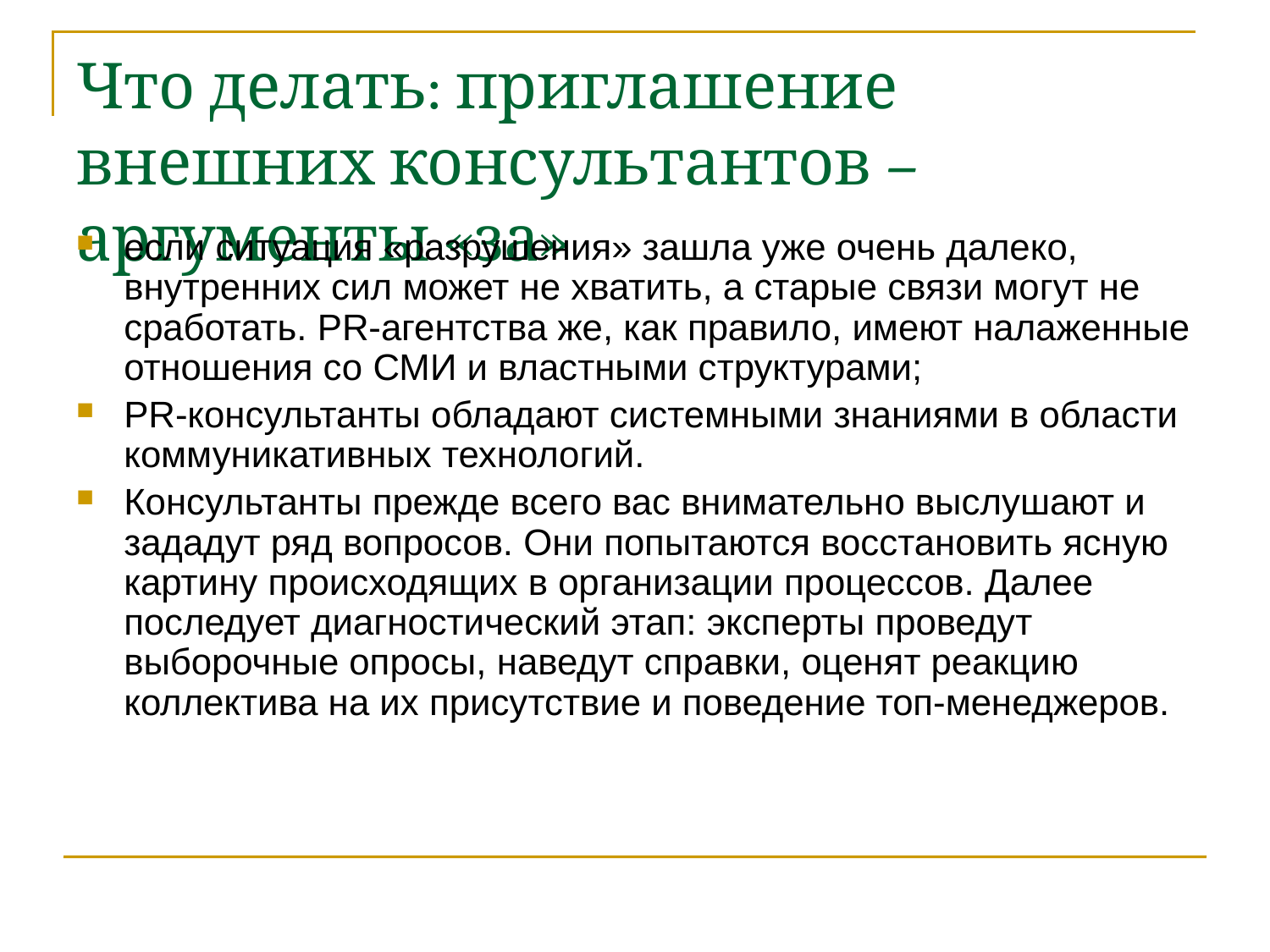

Что делать: приглашение внешних консультантов – аргументы «за»
если ситуация «разрушения» зашла уже очень далеко, внутренних сил может не хватить, а старые связи могут не сработать. PR-агентства же, как правило, имеют налаженные отношения со СМИ и властными структурами;
PR-консультанты обладают системными знаниями в области коммуникативных технологий.
Консультанты прежде всего вас внимательно выслушают и зададут ряд вопросов. Они попытаются восстановить ясную картину происходящих в организации процессов. Далее последует диагностический этап: эксперты проведут выборочные опросы, наведут справки, оценят реакцию коллектива на их присутствие и поведение топ-менеджеров.